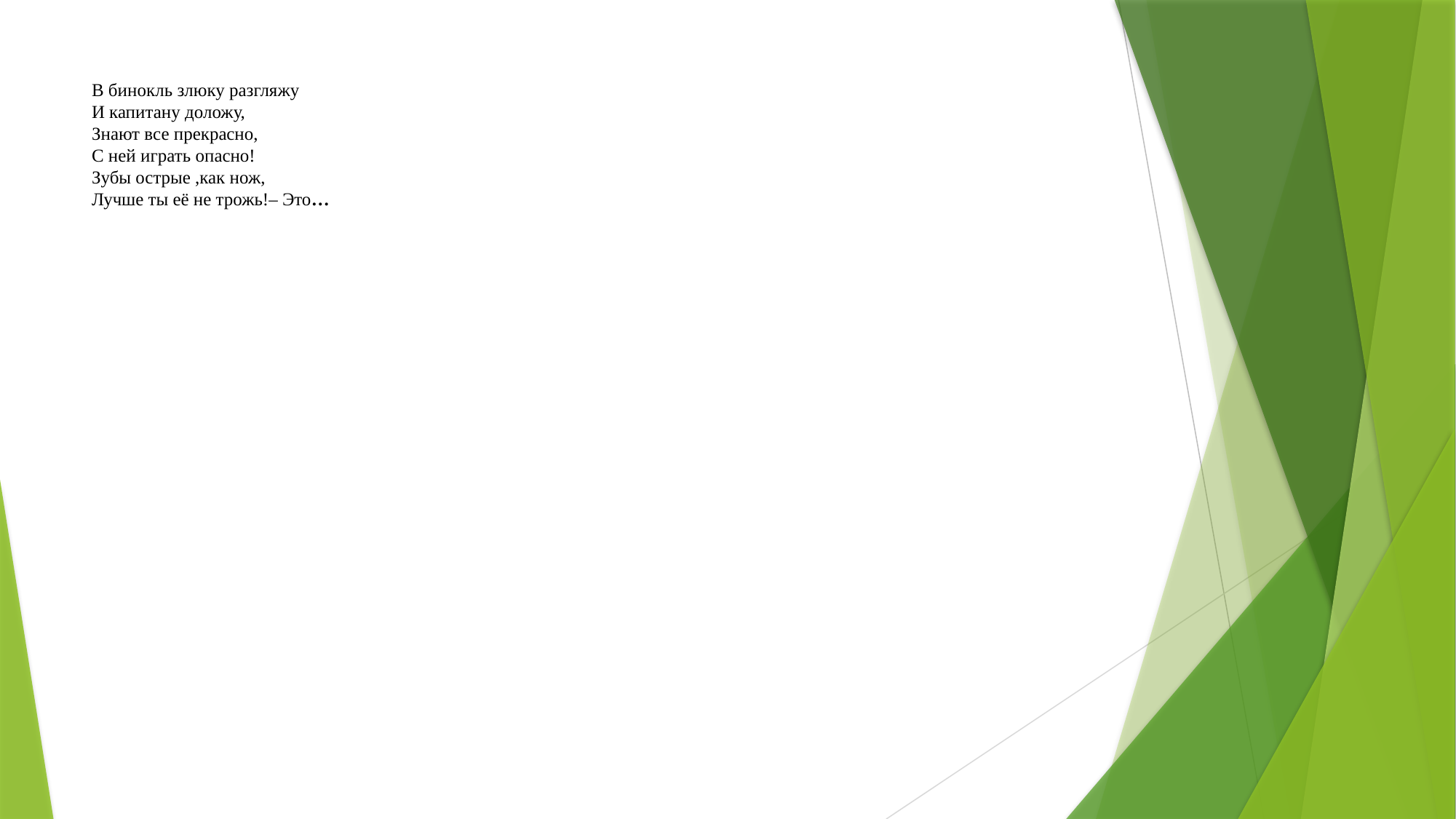

# В бинокль злюку разгляжу И капитану доложу, Знают все прекрасно, С ней играть опасно! Зубы острые ,как нож, Лучше ты её не трожь!– Это…